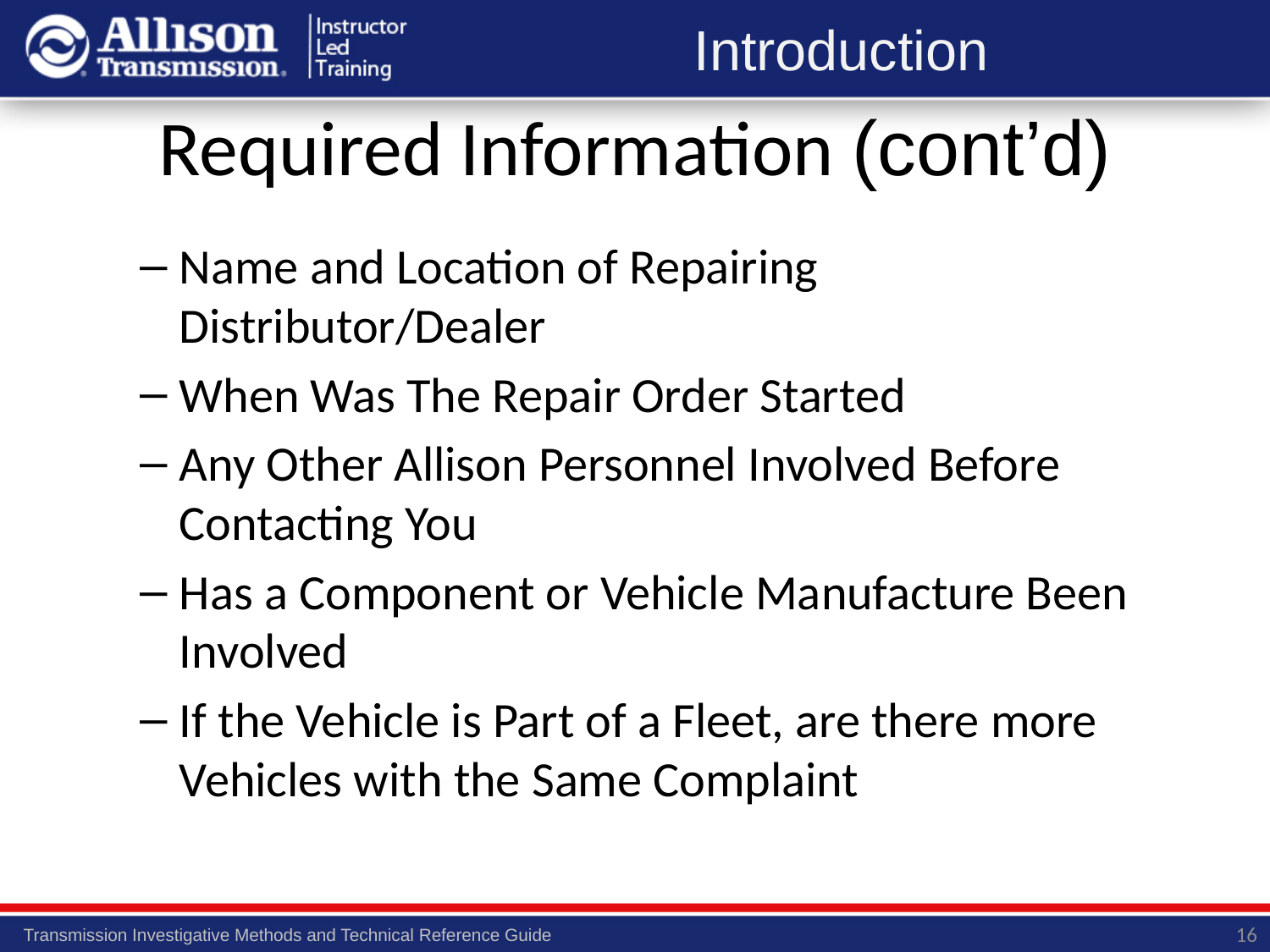

# Required Information (cont’d)
Name and Location of Repairing Distributor/Dealer
When Was The Repair Order Started
Any Other Allison Personnel Involved Before Contacting You
Has a Component or Vehicle Manufacture Been Involved
If the Vehicle is Part of a Fleet, are there more Vehicles with the Same Complaint
16